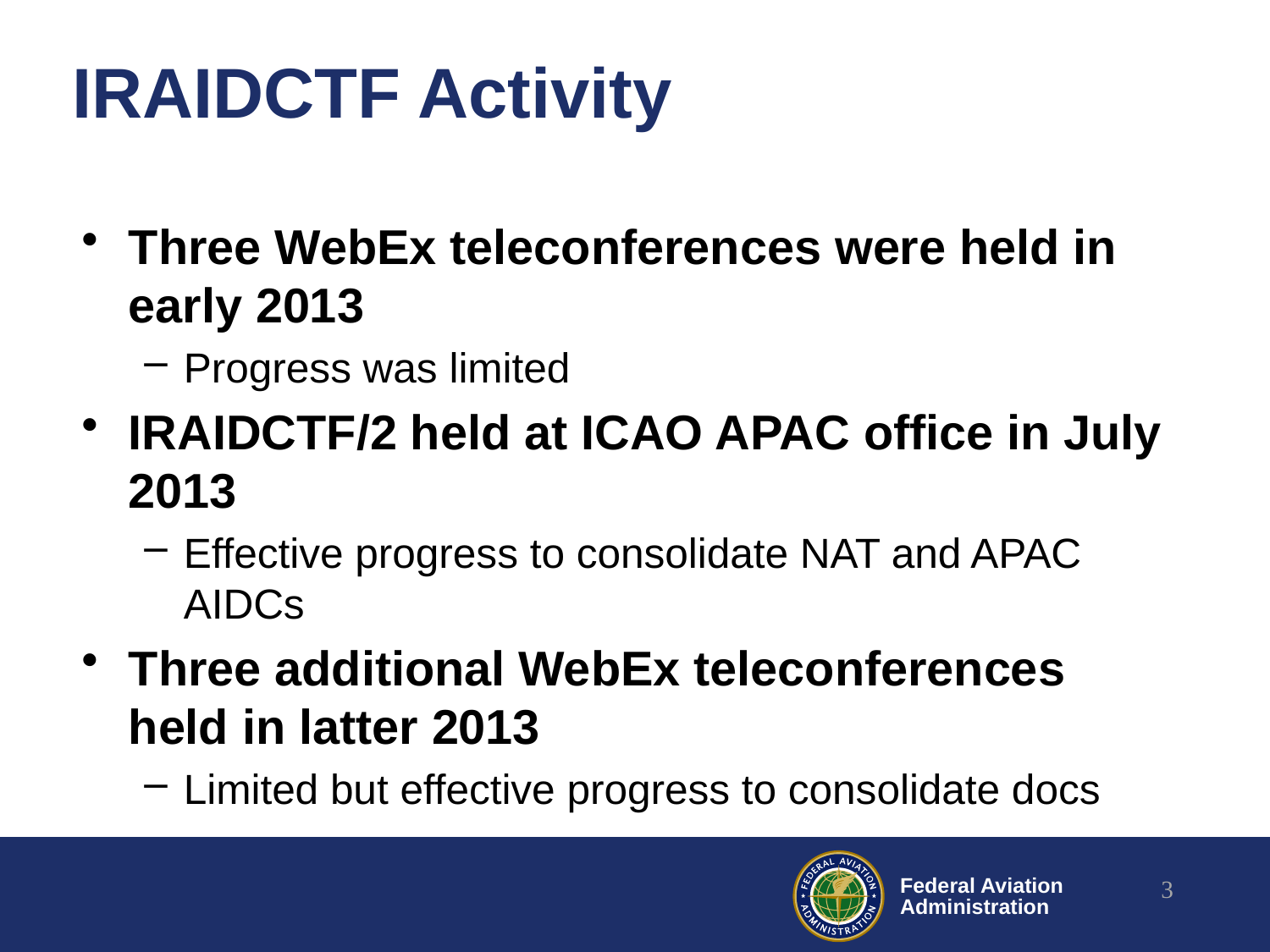

# IRAIDCTF Activity
Three WebEx teleconferences were held in early 2013
Progress was limited
IRAIDCTF/2 held at ICAO APAC office in July 2013
Effective progress to consolidate NAT and APAC AIDCs
Three additional WebEx teleconferences held in latter 2013
Limited but effective progress to consolidate docs

3